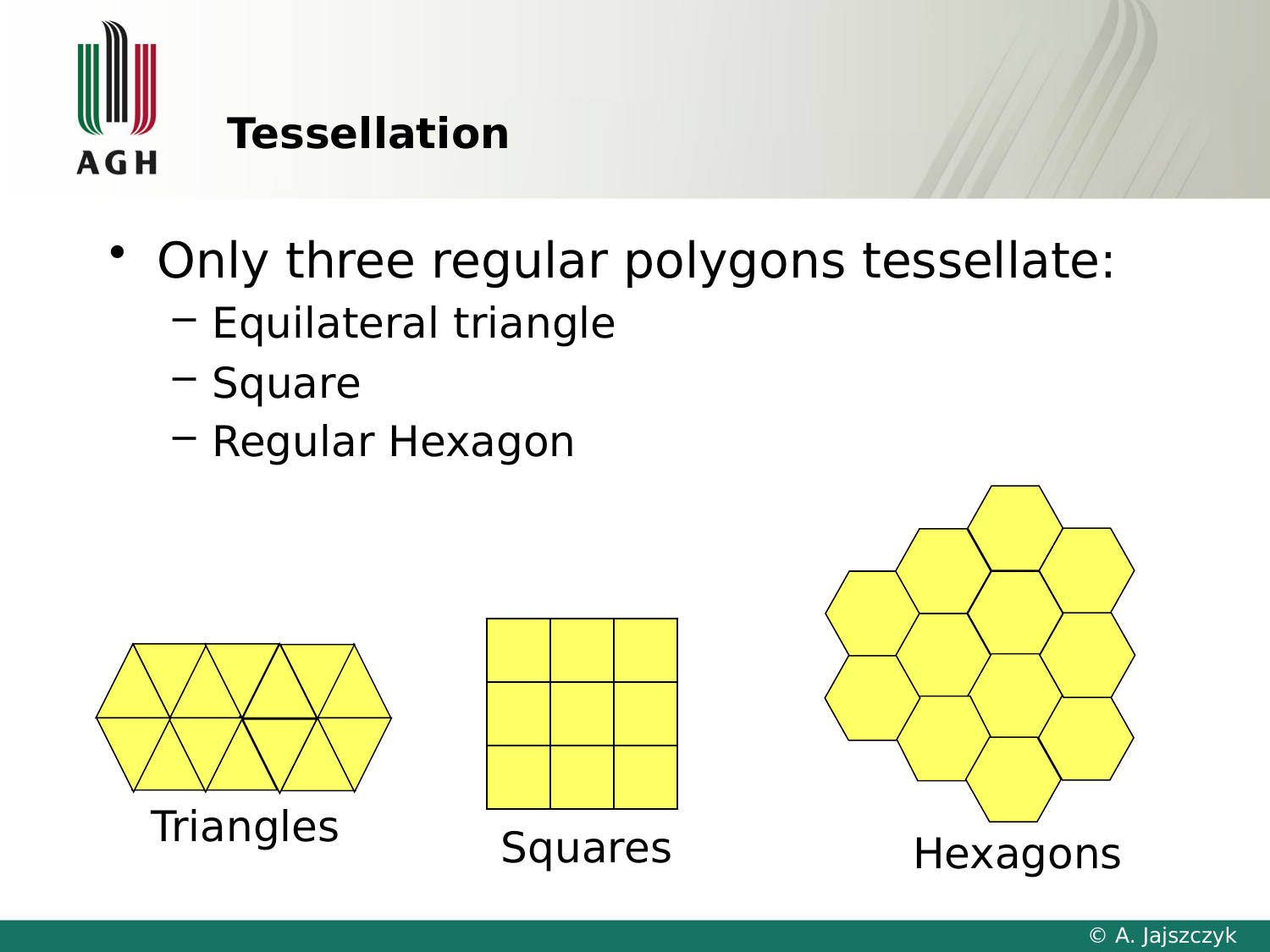

# Tessellation
Only three regular polygons tessellate:
Equilateral triangle
Square
Regular Hexagon

Hexagons

Squares

Triangles